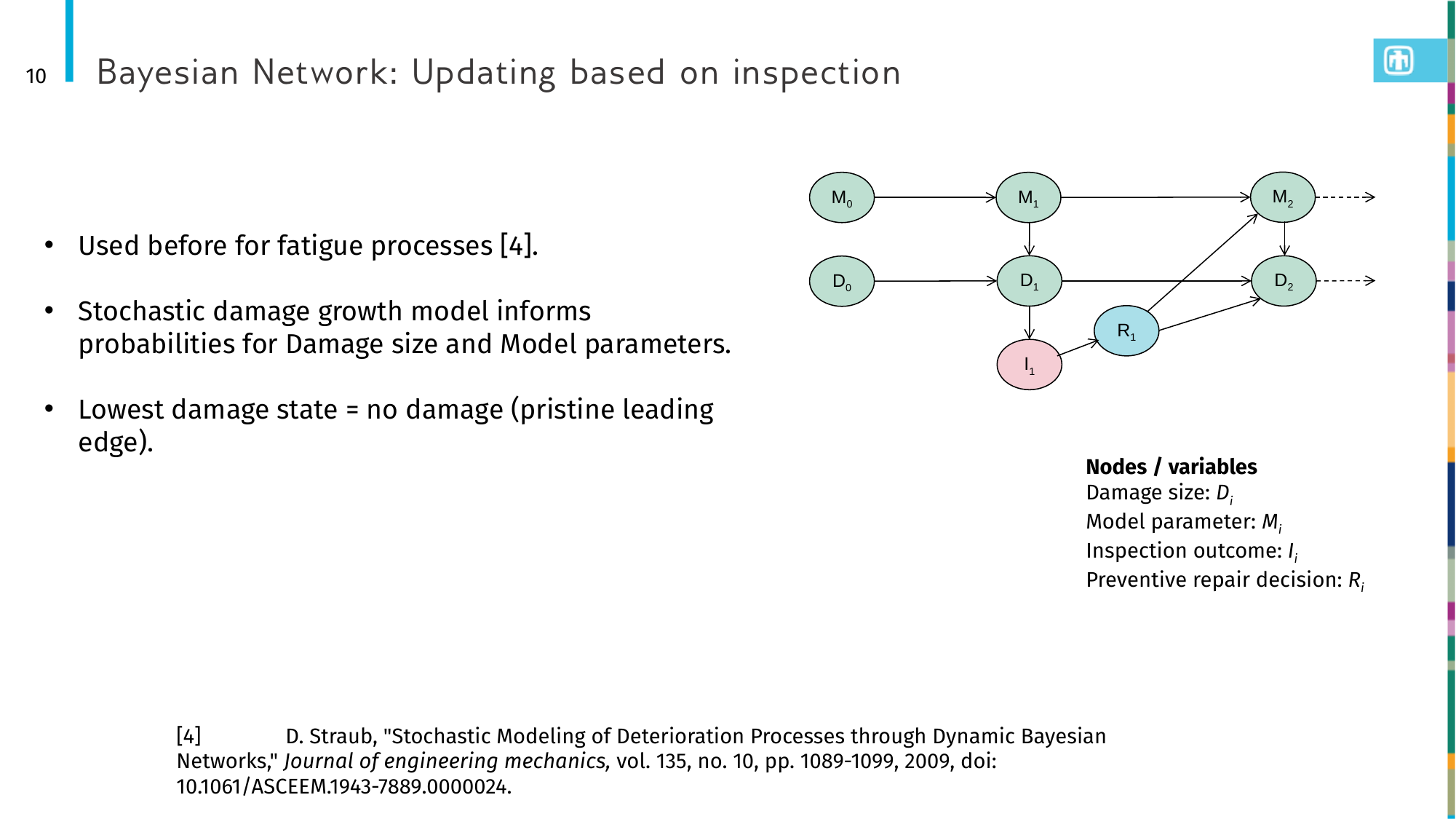

# Bayesian Network: Updating based on inspection
10

M2
M0
M1
D1
D2
D0
R1
I1
Used before for fatigue processes [4].

Stochastic damage growth model informs probabilities for Damage size and Model parameters.

Lowest damage state = no damage (pristine leading edge).
Nodes / variables
Damage size: Di
Model parameter: Mi
Inspection outcome: Ii
Preventive repair decision: Ri
[4]	D. Straub, "Stochastic Modeling of Deterioration Processes through Dynamic Bayesian Networks," Journal of engineering mechanics, vol. 135, no. 10, pp. 1089-1099, 2009, doi: 10.1061/ASCEEM.1943-7889.0000024.